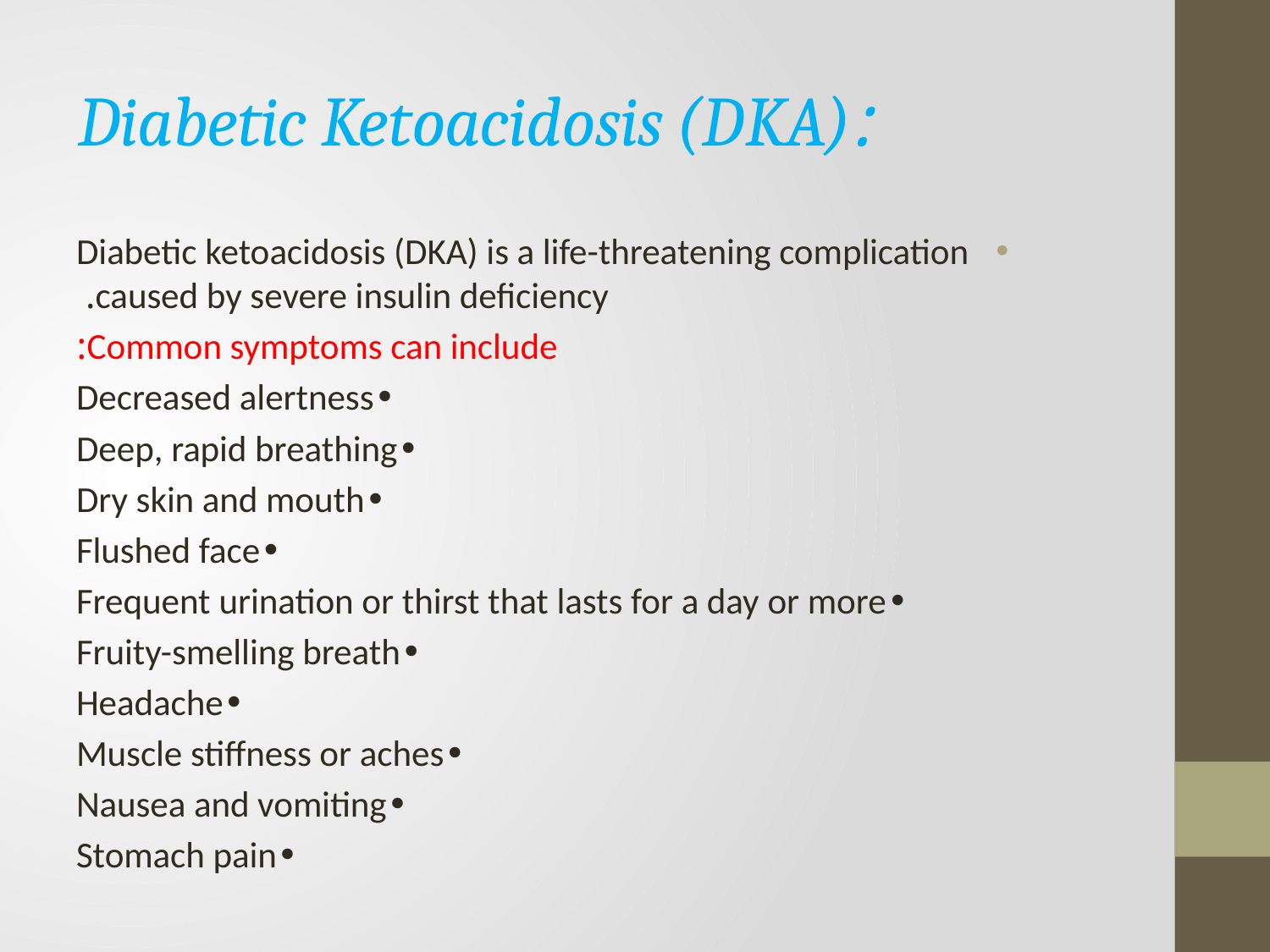

# :Diabetic Ketoacidosis (DKA)
Diabetic ketoacidosis (DKA) is a life-threatening complication caused by severe insulin deficiency.
Common symptoms can include:
•Decreased alertness
•Deep, rapid breathing
•Dry skin and mouth
•Flushed face
•Frequent urination or thirst that lasts for a day or more
•Fruity-smelling breath
•Headache
•Muscle stiffness or aches
•Nausea and vomiting
•Stomach pain